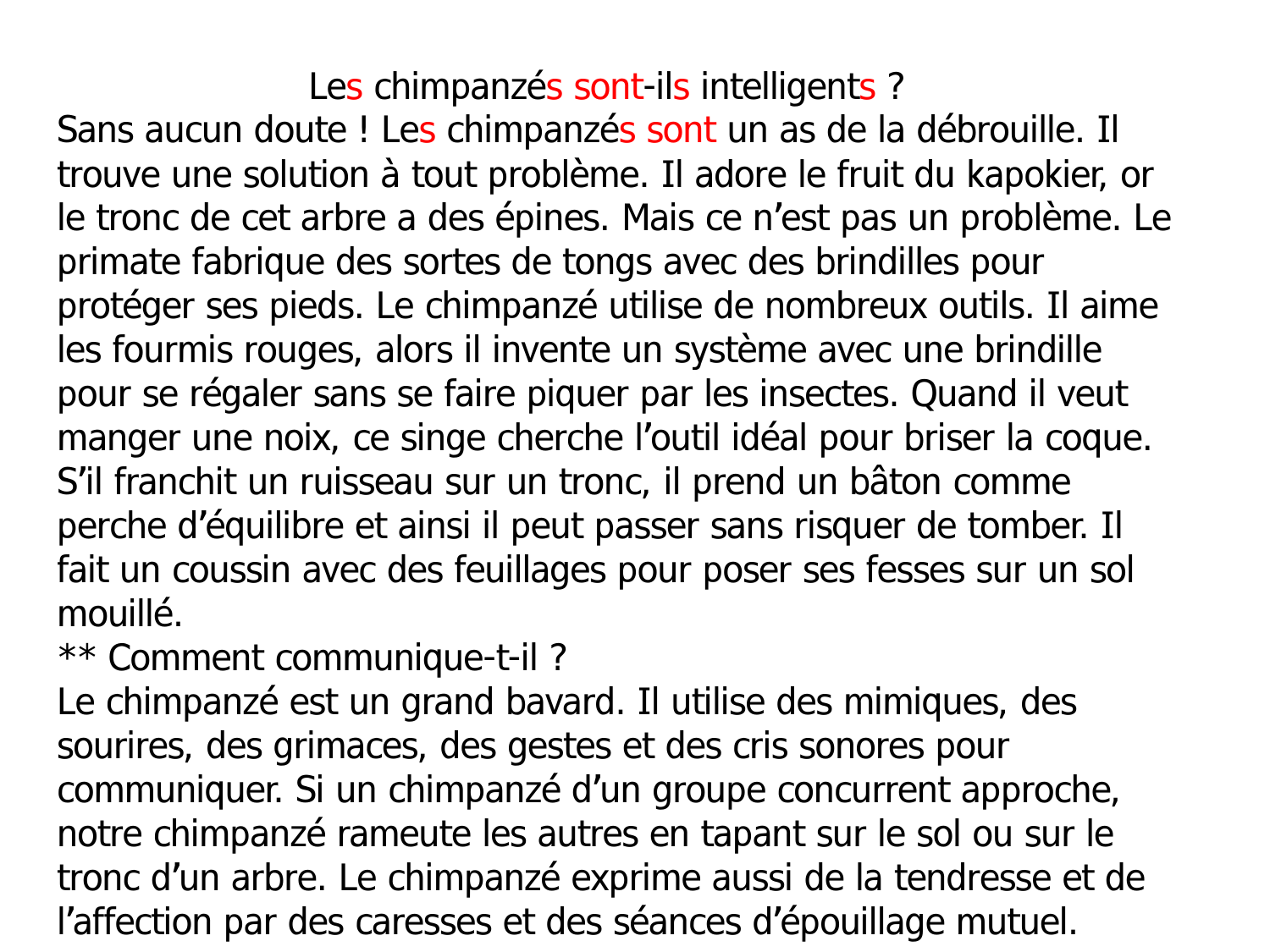

Les chimpanzés sont-ils intelligents ?
Sans aucun doute ! Les chimpanzés sont un as de la débrouille. Il trouve une solution à tout problème. Il adore le fruit du kapokier, or le tronc de cet arbre a des épines. Mais ce n’est pas un problème. Le primate fabrique des sortes de tongs avec des brindilles pour protéger ses pieds. Le chimpanzé utilise de nombreux outils. Il aime les fourmis rouges, alors il invente un système avec une brindille pour se régaler sans se faire piquer par les insectes. Quand il veut manger une noix, ce singe cherche l’outil idéal pour briser la coque. S’il franchit un ruisseau sur un tronc, il prend un bâton comme perche d’équilibre et ainsi il peut passer sans risquer de tomber. Il fait un coussin avec des feuillages pour poser ses fesses sur un sol mouillé.
** Comment communique-t-il ?
Le chimpanzé est un grand bavard. Il utilise des mimiques, des sourires, des grimaces, des gestes et des cris sonores pour communiquer. Si un chimpanzé d’un groupe concurrent approche, notre chimpanzé rameute les autres en tapant sur le sol ou sur le tronc d’un arbre. Le chimpanzé exprime aussi de la tendresse et de l’affection par des caresses et des séances d’épouillage mutuel.